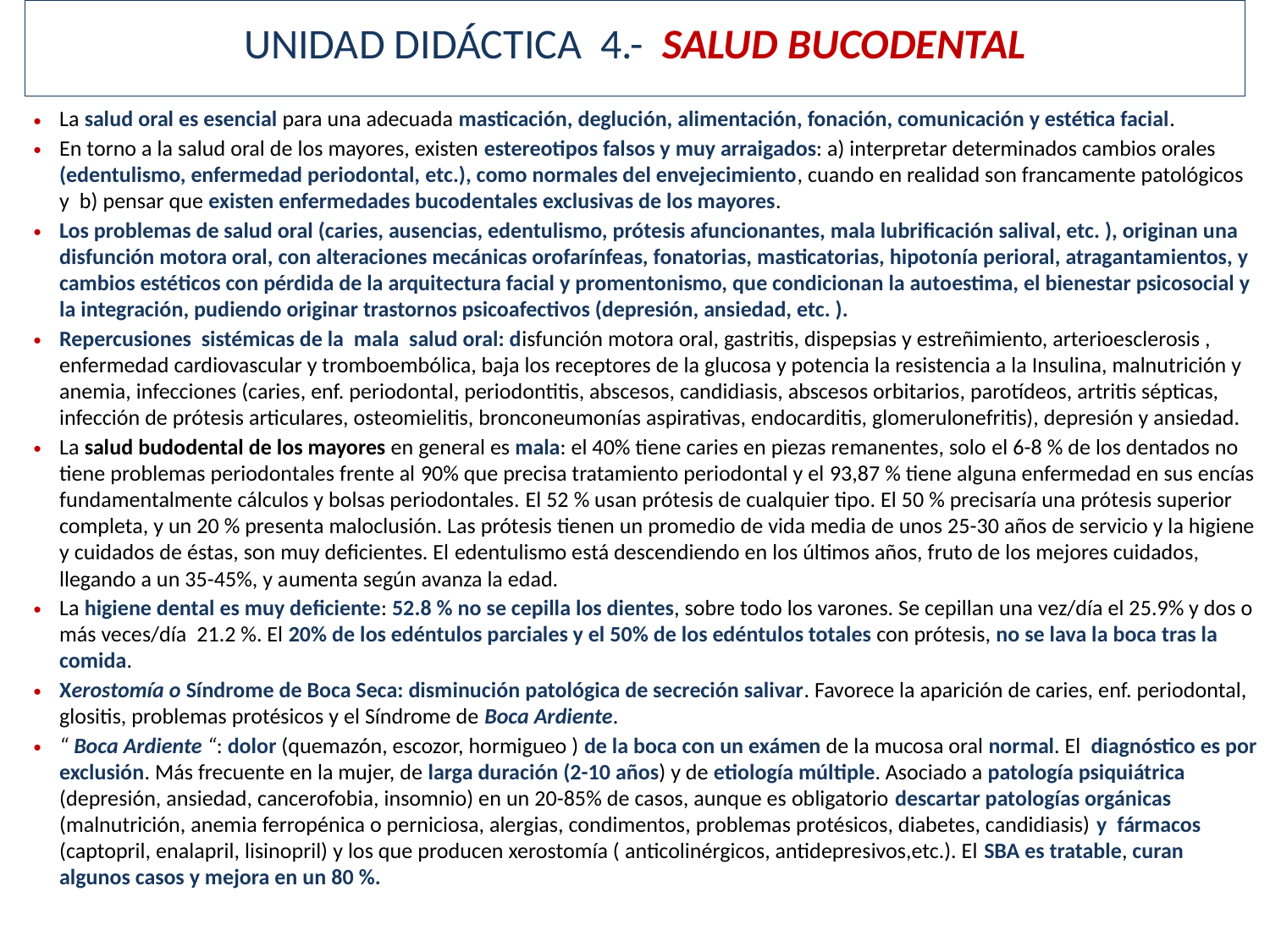

# UNIDAD DIDÁCTICA  4.-  SALUD BUCODENTAL

La salud oral es esencial para una adecuada masticación, deglución, alimentación, fonación, comunicación y estética facial.
En torno a la salud oral de los mayores, existen estereotipos falsos y muy arraigados: a) interpretar determinados cambios orales  (edentulismo, enfermedad periodontal, etc.), como normales del envejecimiento, cuando en realidad son francamente patológicos y  b) pensar que existen enfermedades bucodentales exclusivas de los mayores.
Los problemas de salud oral (caries, ausencias, edentulismo, prótesis afuncionantes, mala lubrificación salival, etc. ), originan una disfunción motora oral, con alteraciones mecánicas orofarínfeas, fonatorias, masticatorias, hipotonía perioral, atragantamientos, y cambios estéticos con pérdida de la arquitectura facial y promentonismo, que condicionan la autoestima, el bienestar psicosocial y la integración, pudiendo originar trastornos psicoafectivos (depresión, ansiedad, etc. ).
Repercusiones  sistémicas de la  mala  salud oral: disfunción motora oral, gastritis, dispepsias y estreñimiento, arterioesclerosis , enfermedad cardiovascular y tromboembólica, baja los receptores de la glucosa y potencia la resistencia a la Insulina, malnutrición y anemia, infecciones (caries, enf. periodontal, periodontitis, abscesos, candidiasis, abscesos orbitarios, parotídeos, artritis sépticas, infección de prótesis articulares, osteomielitis, bronconeumonías aspirativas, endocarditis, glomerulonefritis), depresión y ansiedad.
La salud budodental de los mayores en general es mala: el 40% tiene caries en piezas remanentes, solo el 6-8 % de los dentados no tiene problemas periodontales frente al 90% que precisa tratamiento periodontal y el 93,87 % tiene alguna enfermedad en sus encías fundamentalmente cálculos y bolsas periodontales. El 52 % usan prótesis de cualquier tipo. El 50 % precisaría una prótesis superior completa, y un 20 % presenta maloclusión. Las prótesis tienen un promedio de vida media de unos 25-30 años de servicio y la higiene y cuidados de éstas, son muy deficientes. El edentulismo está descendiendo en los últimos años, fruto de los mejores cuidados, llegando a un 35-45%, y aumenta según avanza la edad.
La higiene dental es muy deficiente: 52.8 % no se cepilla los dientes, sobre todo los varones. Se cepillan una vez/día el 25.9% y dos o más veces/día  21.2 %. El 20% de los edéntulos parciales y el 50% de los edéntulos totales con prótesis, no se lava la boca tras la comida.
Xerostomía o Síndrome de Boca Seca: disminución patológica de secreción salivar. Favorece la aparición de caries, enf. periodontal, glositis, problemas protésicos y el Síndrome de Boca Ardiente.
“ Boca Ardiente “: dolor (quemazón, escozor, hormigueo ) de la boca con un exámen de la mucosa oral normal. El  diagnóstico es por exclusión. Más frecuente en la mujer, de larga duración (2-10 años) y de etiología múltiple. Asociado a patología psiquiátrica (depresión, ansiedad, cancerofobia, insomnio) en un 20-85% de casos, aunque es obligatorio descartar patologías orgánicas (malnutrición, anemia ferropénica o perniciosa, alergias, condimentos, problemas protésicos, diabetes, candidiasis) y  fármacos (captopril, enalapril, lisinopril) y los que producen xerostomía ( anticolinérgicos, antidepresivos,etc.). El SBA es tratable, curan algunos casos y mejora en un 80 %.